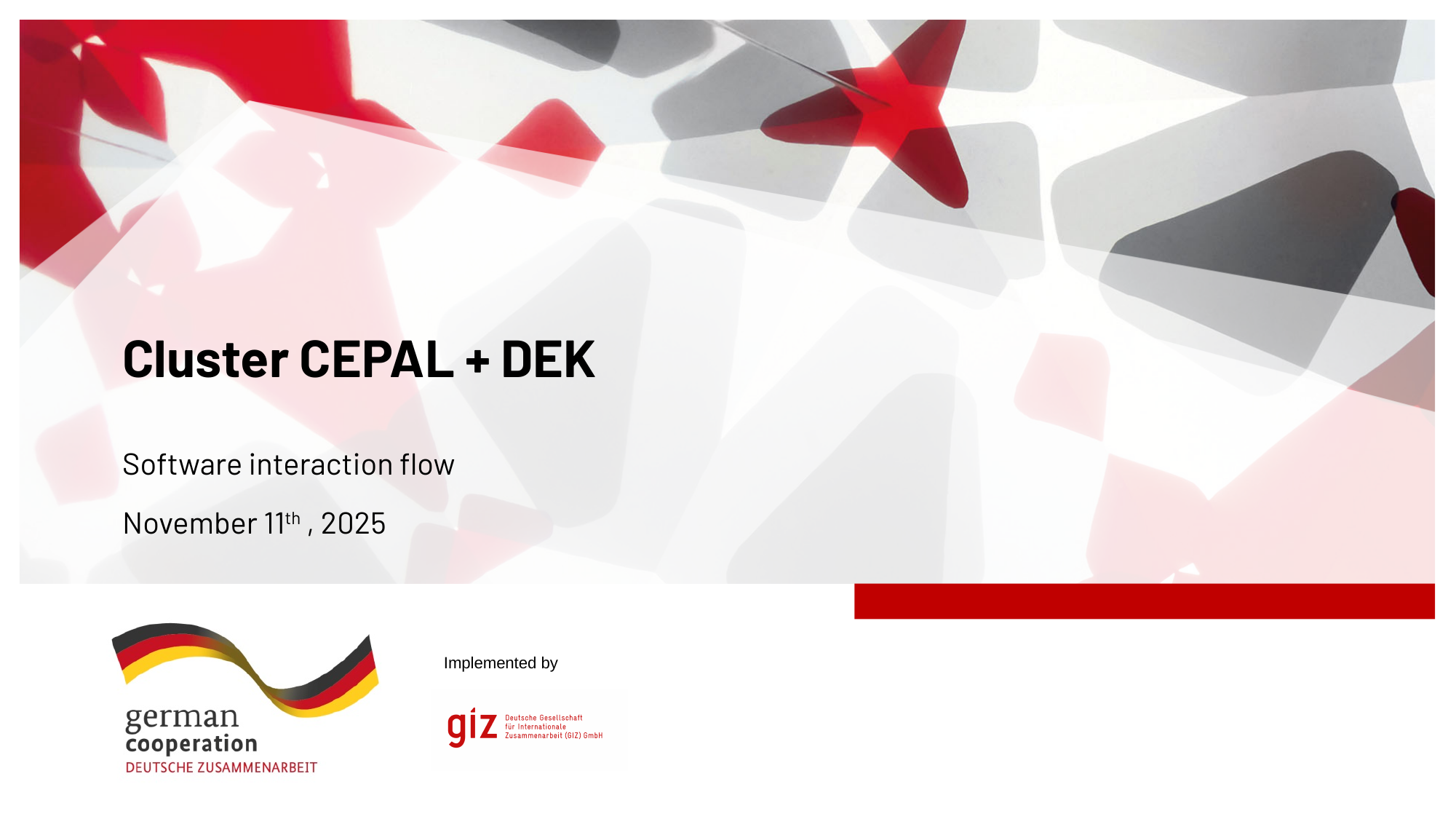

# Cluster CEPAL + DEK
Software interaction flow
November 11th , 2025